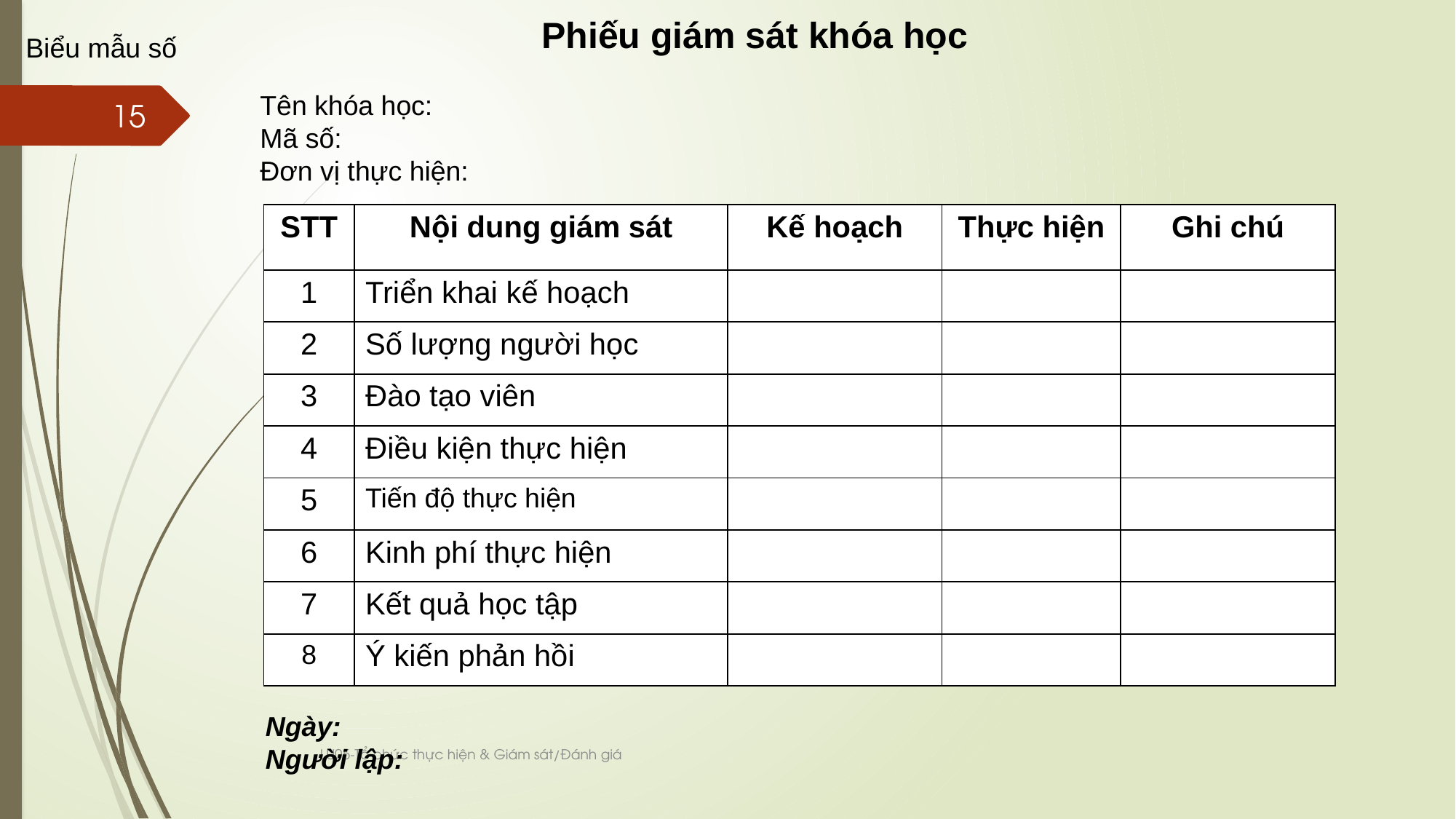

Phiếu giám sát khóa học

Tên khóa học:
Mã số:
Đơn vị thực hiện:
Biểu mẫu số
15
| STT | Nội dung giám sát | Kế hoạch | Thực hiện | Ghi chú |
| --- | --- | --- | --- | --- |
| 1 | Triển khai kế hoạch |  |  |  |
| 2 | Số lượng người học |  |  |  |
| 3 | Đào tạo viên |  |  |  |
| 4 | Điều kiện thực hiện |  |  |  |
| 5 | Tiến độ thực hiện |  |  |  |
| 6 | Kinh phí thực hiện |  |  |  |
| 7 | Kết quả học tập |  |  |  |
| 8 | Ý kiến phản hồi |  |  |  |
Ngày:
Người lập:
LU05-Tổ chức thực hiện & Giám sát/Đánh giá